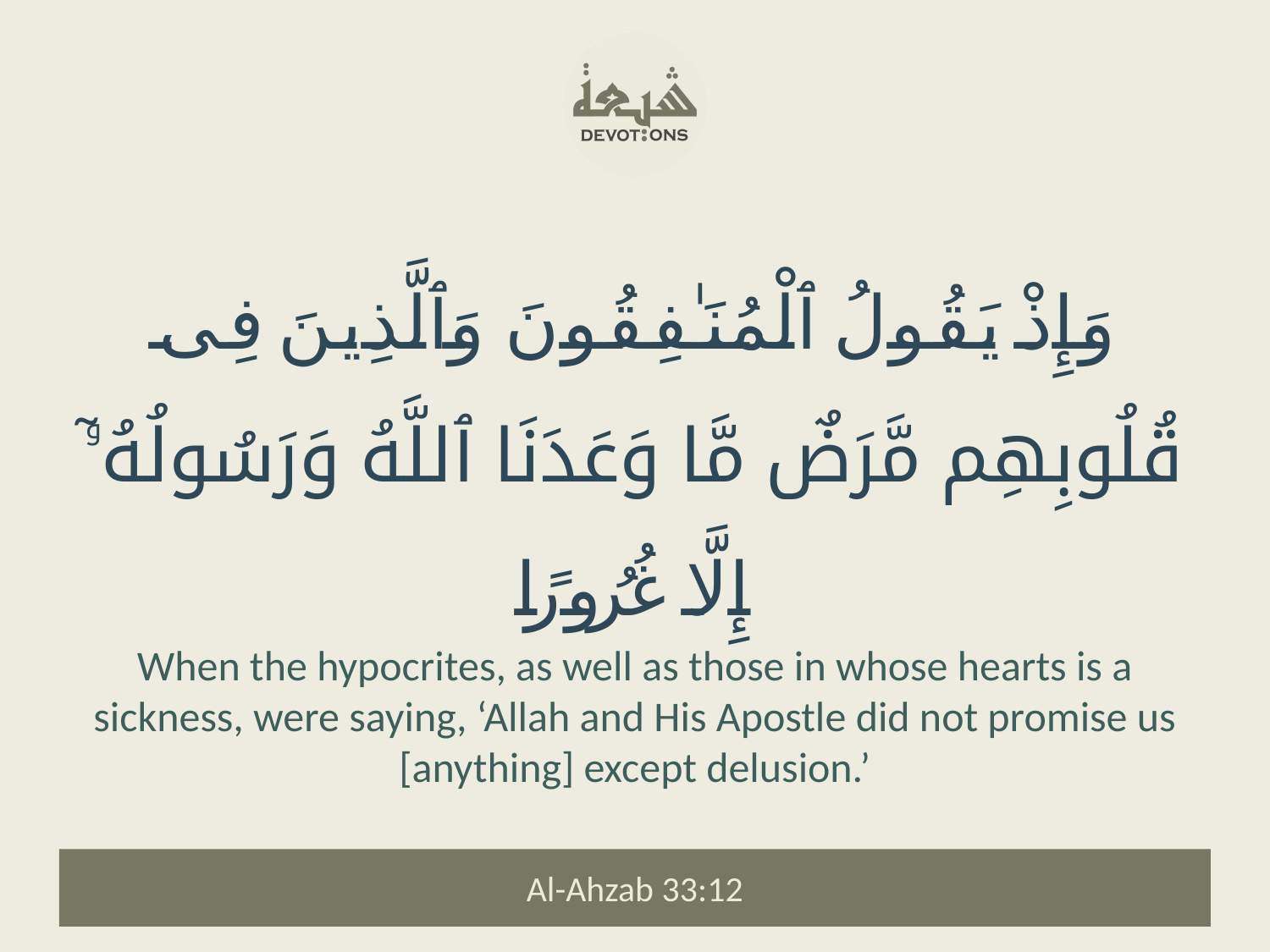

وَإِذْ يَقُولُ ٱلْمُنَـٰفِقُونَ وَٱلَّذِينَ فِى قُلُوبِهِم مَّرَضٌ مَّا وَعَدَنَا ٱللَّهُ وَرَسُولُهُۥٓ إِلَّا غُرُورًا
When the hypocrites, as well as those in whose hearts is a sickness, were saying, ‘Allah and His Apostle did not promise us [anything] except delusion.’
Al-Ahzab 33:12